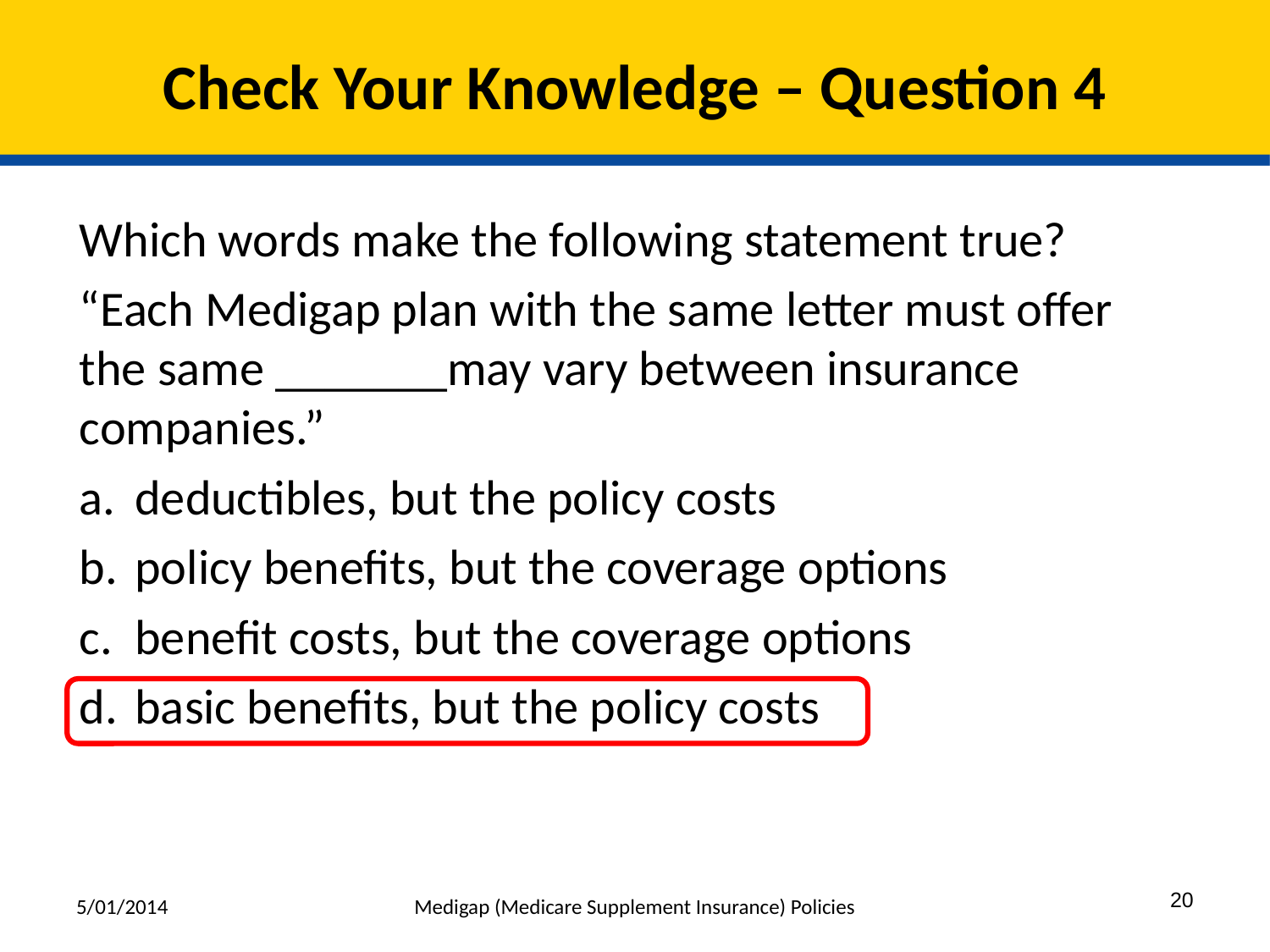

# Check Your Knowledge – Question 4
Which words make the following statement true?
“Each Medigap plan with the same letter must offer the same _______may vary between insurance companies.”
deductibles, but the policy costs
policy benefits, but the coverage options
benefit costs, but the coverage options
basic benefits, but the policy costs

5/01/2014
Medigap (Medicare Supplement Insurance) Policies
20